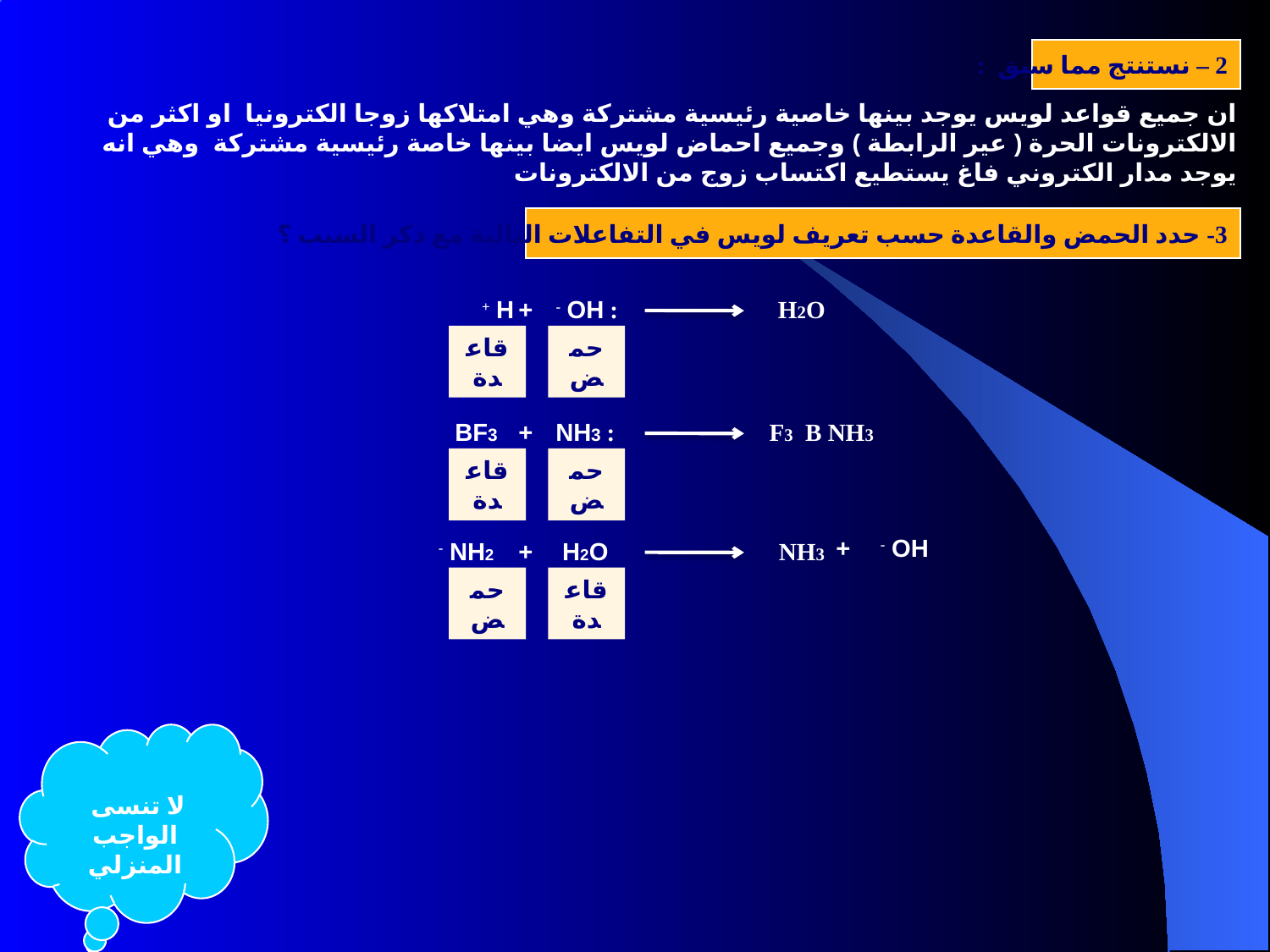

2 – نستنتج مما سبق  :
ان جميع قواعد لويس يوجد بينها خاصية رئيسية مشتركة وهي امتلاكها زوجا الكترونيا  او اكثر من الالكترونات الحرة ( عير الرابطة ) وجميع احماض لويس ايضا بينها خاصة رئيسية مشتركة  وهي انه يوجد مدار الكتروني فاغ يستطيع اكتساب زوج من الالكترونات
3- حدد الحمض والقاعدة حسب تعريف لويس في التفاعلات التالية مع ذكر السبب ؟
H +
+
: OH -
H2O
قاعدة
حمض
BF3
+
: NH3
F3  B NH3
قاعدة
حمض
+
OH -
NH2 -
+
H2O
NH3
حمض
قاعدة

 لا تنسى   الواجب المنزلي